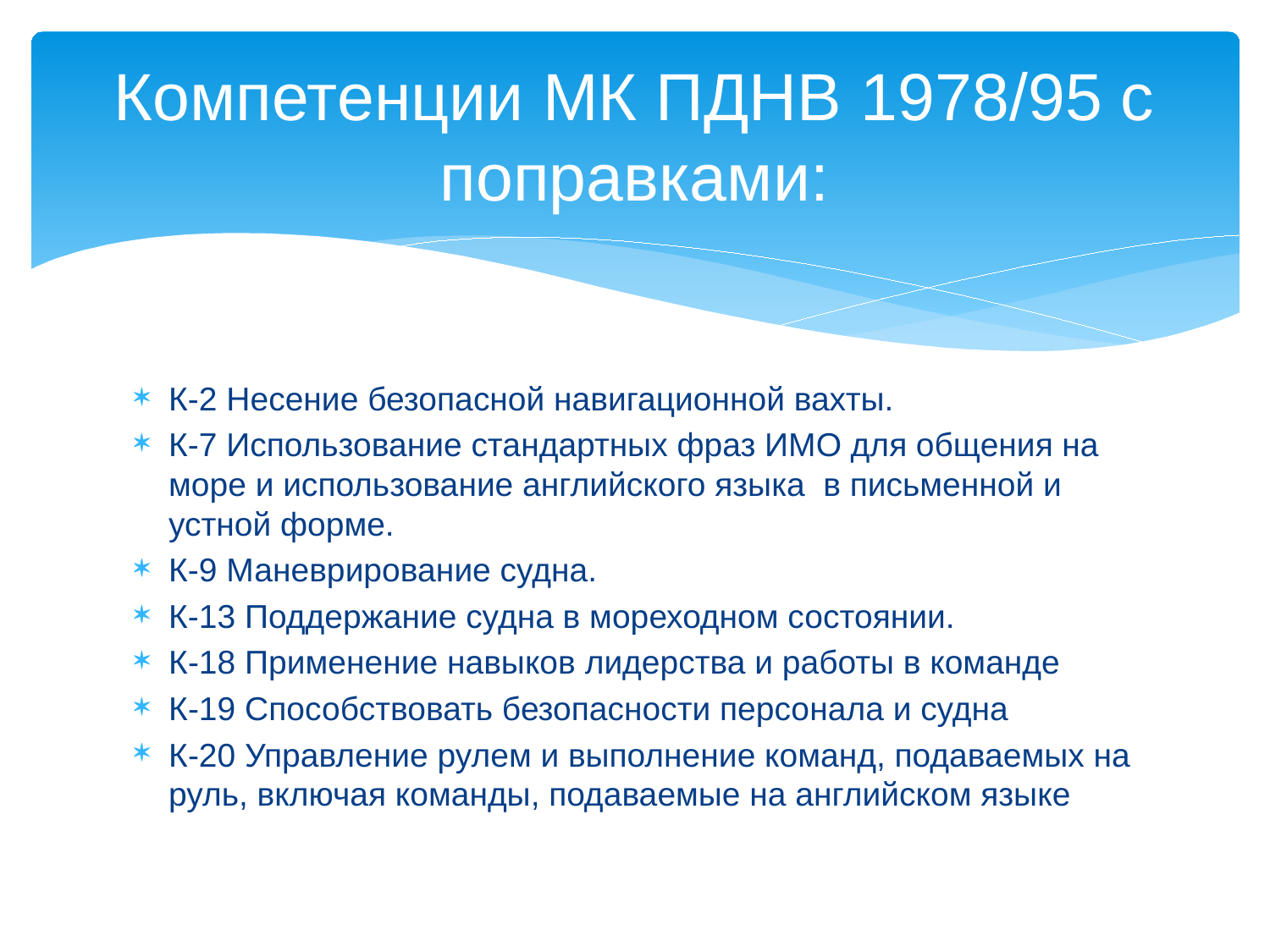

# Компетенции МК ПДНВ 1978/95 с поправками:
К-2 Несение безопасной навигационной вахты.
К-7 Использование стандартных фраз ИМО для общения на море и использование английского языка  в письменной и устной форме.
К-9 Маневрирование судна.
К-13 Поддержание судна в мореходном состоянии.
К-18 Применение навыков лидерства и работы в команде
К-19 Способствовать безопасности персонала и судна
К-20 Управление рулем и выполнение команд, подаваемых на руль, включая команды, подаваемые на английском языке